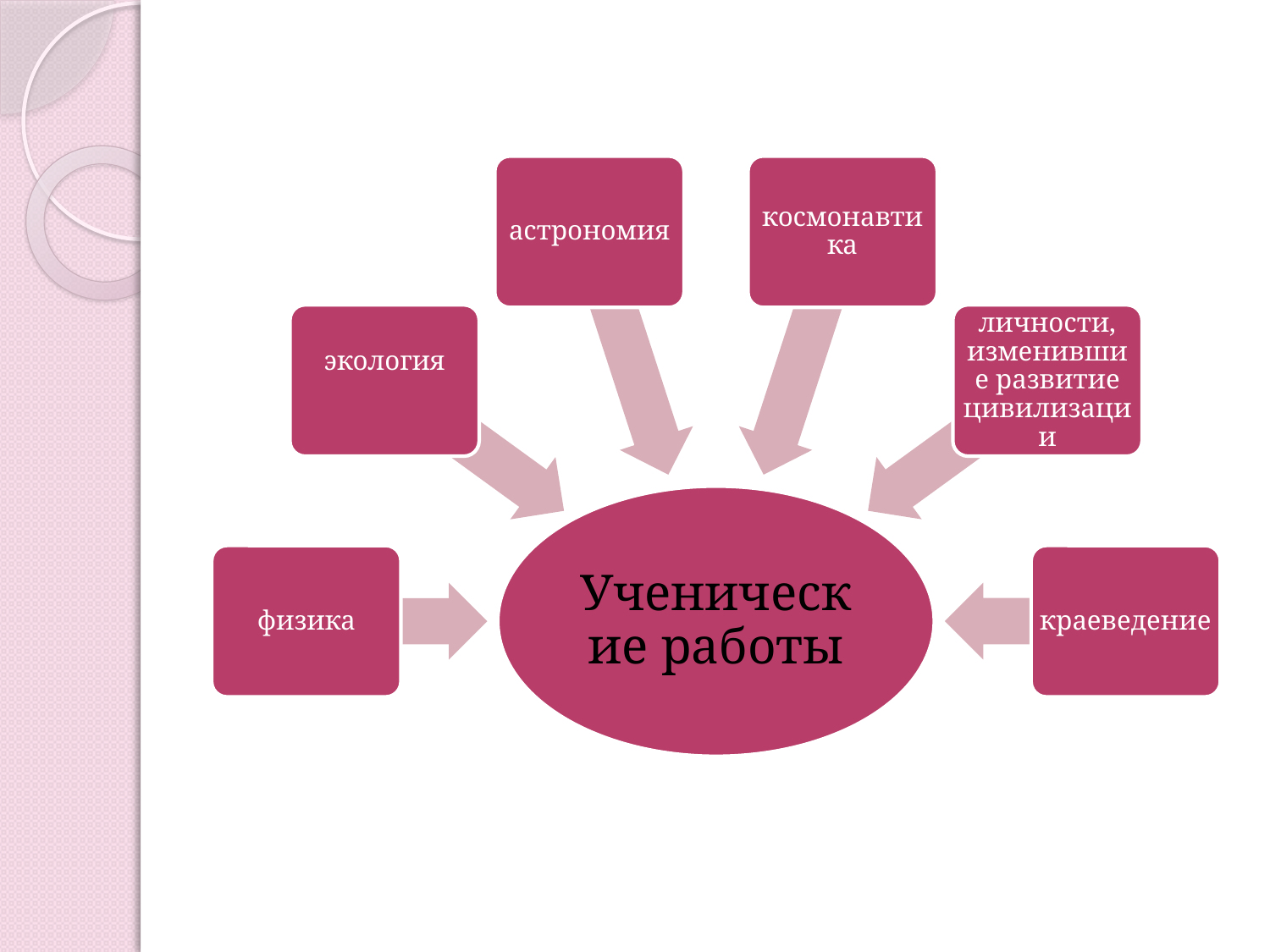

Ученические работы
физика
экология

астрономия
космонавтика
личности, изменившие развитие цивилизации
краеведение